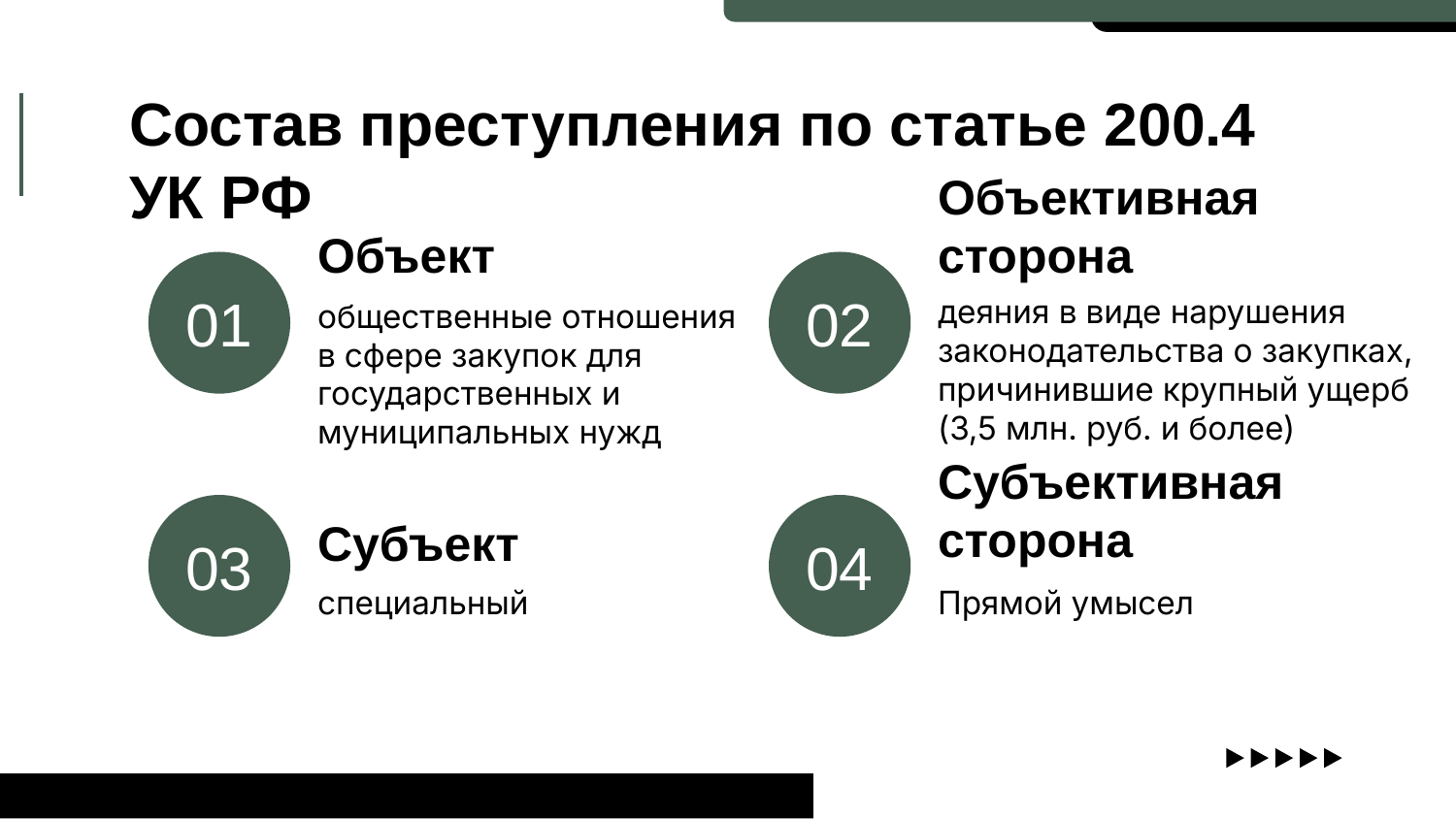

# Состав преступления по статье 200.4 УК РФ
Объект
Объективная сторона

01
02
деяния в виде нарушения законодательства о закупках, причинившие крупный ущерб (3,5 млн. руб. и более)
общественные отношения в сфере закупок для государственных и муниципальных нужд
Субъективная сторона
Субъект

03
04
специальный
Прямой умысел